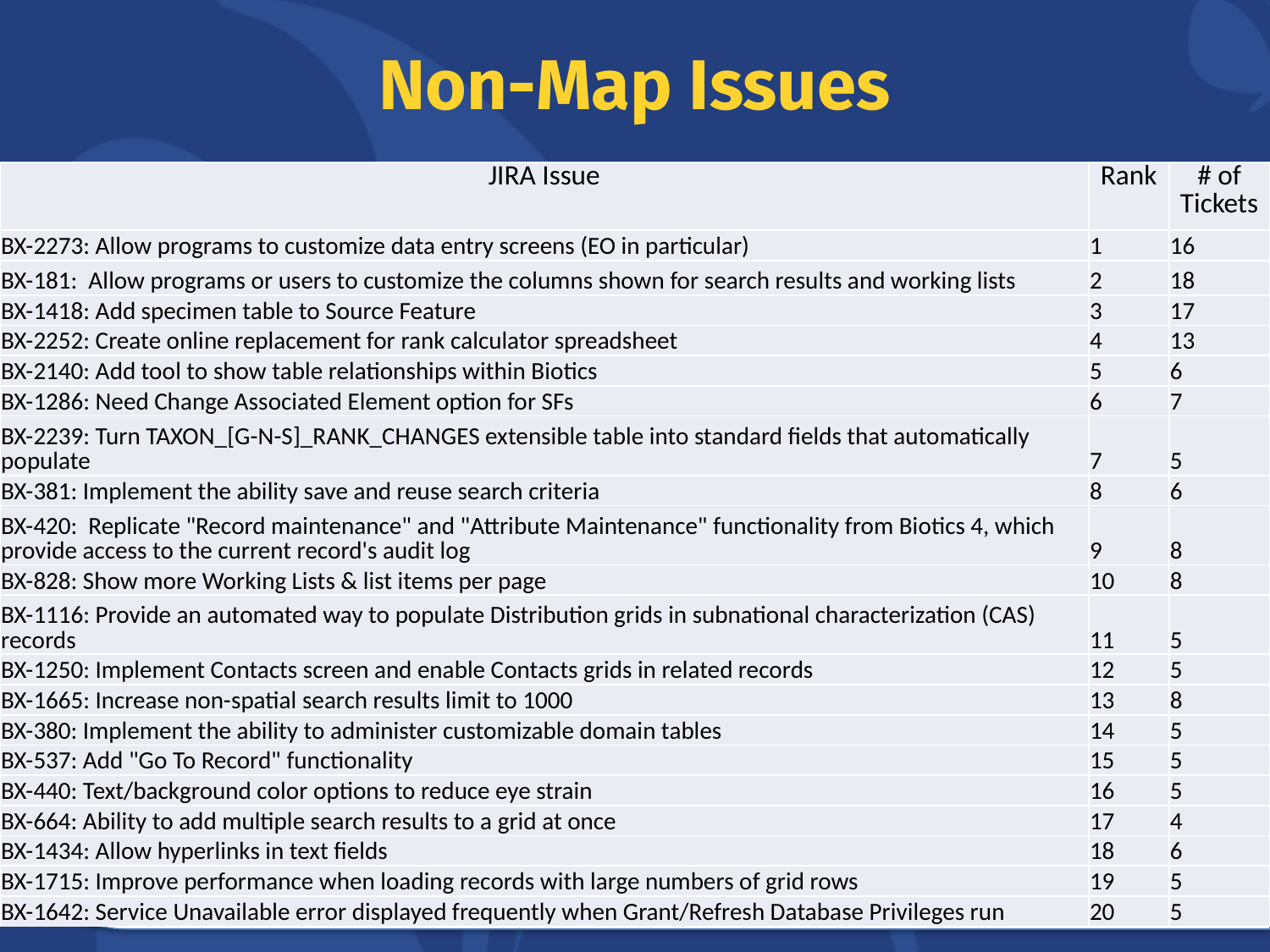

# Non-Map Issues
| JIRA Issue | Rank | # of Tickets |
| --- | --- | --- |
| BX-2273: Allow programs to customize data entry screens (EO in particular) | 1 | 16 |
| BX-181:  Allow programs or users to customize the columns shown for search results and working lists | 2 | 18 |
| BX-1418: Add specimen table to Source Feature | 3 | 17 |
| BX-2252: Create online replacement for rank calculator spreadsheet | 4 | 13 |
| BX-2140: Add tool to show table relationships within Biotics | 5 | 6 |
| BX-1286: Need Change Associated Element option for SFs | 6 | 7 |
| BX-2239: Turn TAXON\_[G-N-S]\_RANK\_CHANGES extensible table into standard fields that automatically populate | 7 | 5 |
| BX-381: Implement the ability save and reuse search criteria | 8 | 6 |
| BX-420:  Replicate "Record maintenance" and "Attribute Maintenance" functionality from Biotics 4, which provide access to the current record's audit log | 9 | 8 |
| BX-828: Show more Working Lists & list items per page | 10 | 8 |
| BX-1116: Provide an automated way to populate Distribution grids in subnational characterization (CAS) records | 11 | 5 |
| BX-1250: Implement Contacts screen and enable Contacts grids in related records | 12 | 5 |
| BX-1665: Increase non-spatial search results limit to 1000 | 13 | 8 |
| BX-380: Implement the ability to administer customizable domain tables | 14 | 5 |
| BX-537: Add "Go To Record" functionality | 15 | 5 |
| BX-440: Text/background color options to reduce eye strain | 16 | 5 |
| BX-664: Ability to add multiple search results to a grid at once | 17 | 4 |
| BX-1434: Allow hyperlinks in text fields | 18 | 6 |
| BX-1715: Improve performance when loading records with large numbers of grid rows | 19 | 5 |
| BX-1642: Service Unavailable error displayed frequently when Grant/Refresh Database Privileges run | 20 | 5 |